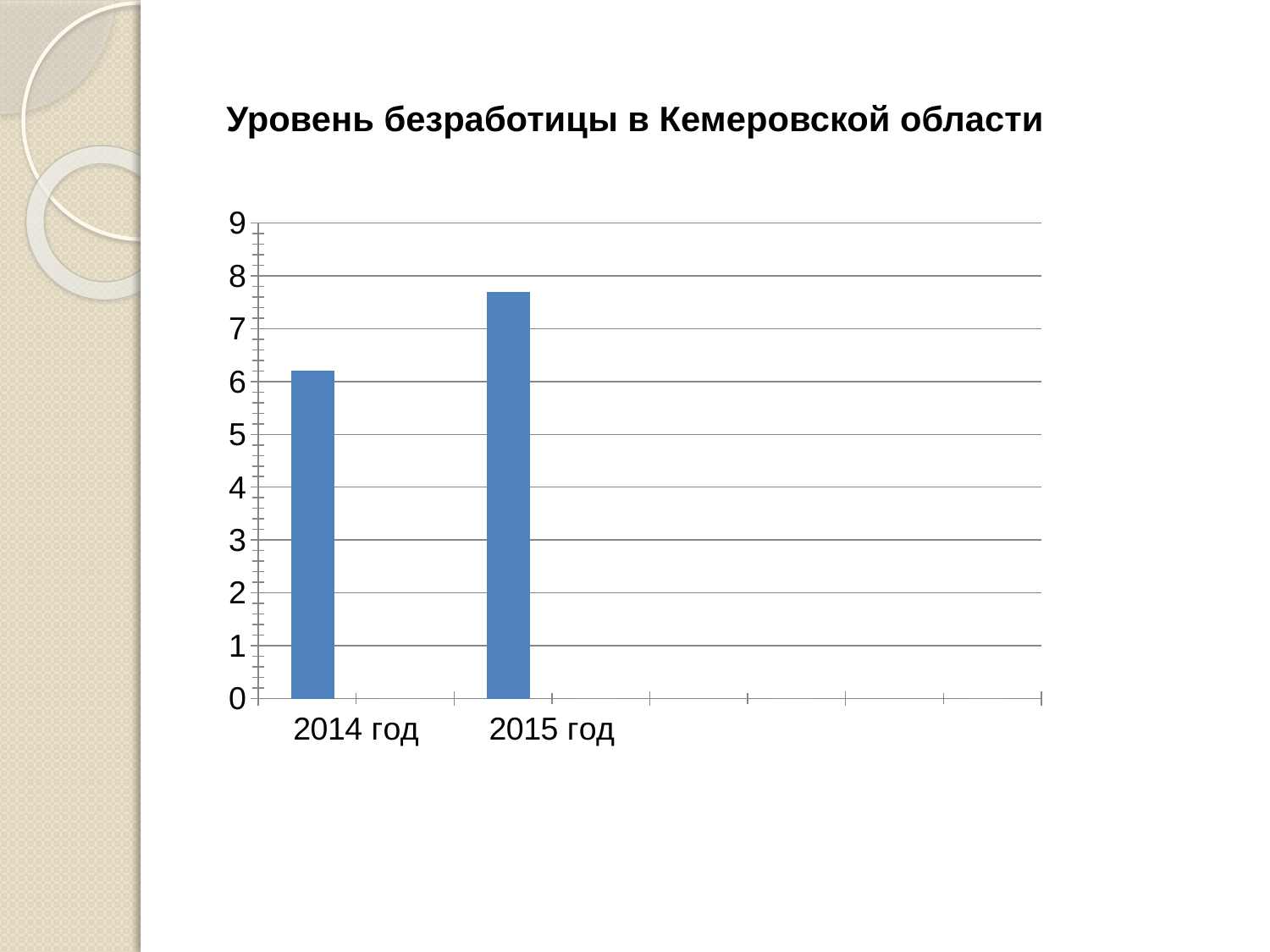

# Уровень безработицы в Кемеровской области

### Chart

| Category | Ряд 1 | Столбец2 | Столбец1 |
|---|---|---|---|
| 2014 год | 6.2 | None | None |
| 2015 год | 7.7 | None | None |